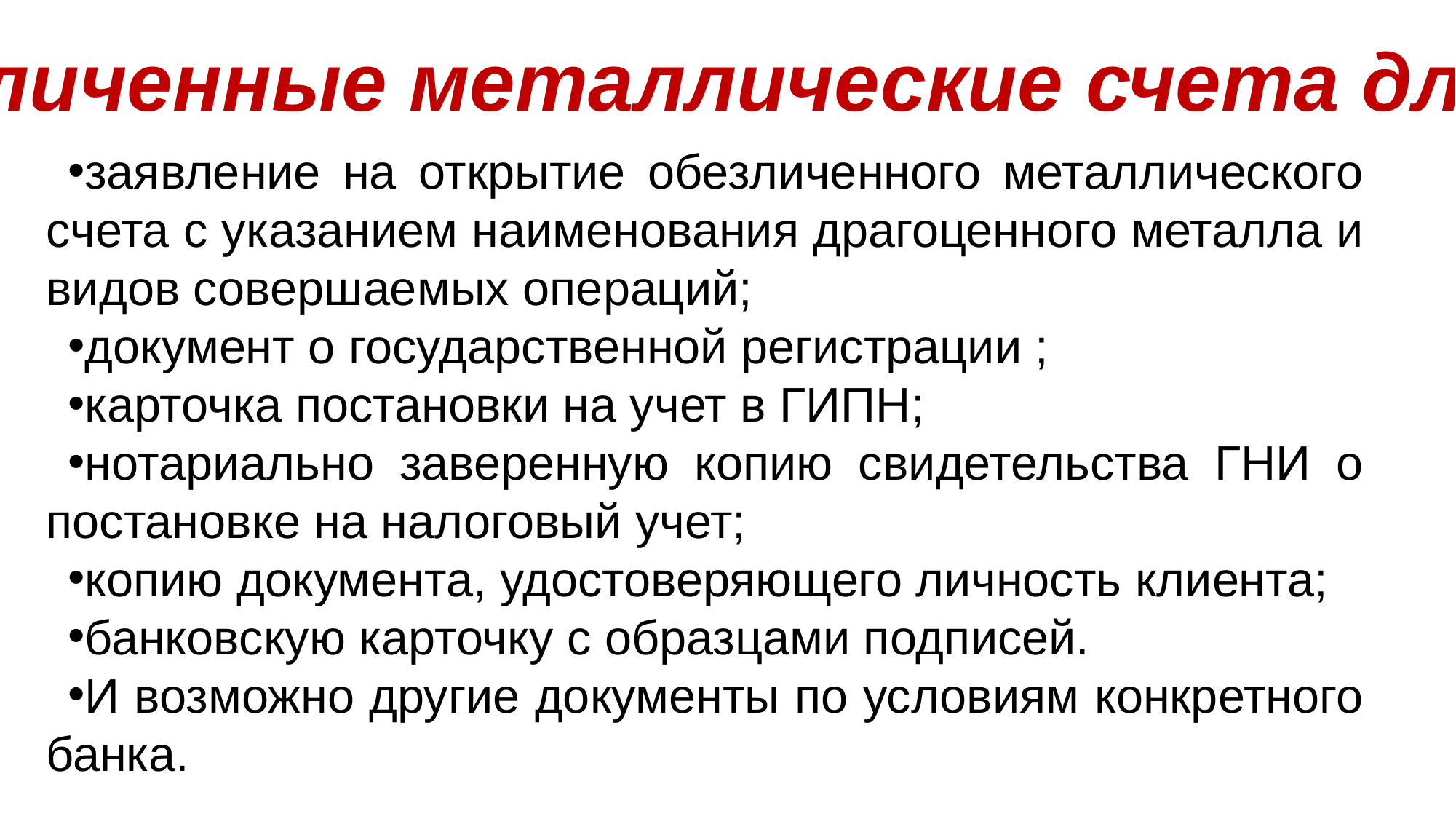

Обезличенные металлические счета для ЮЛ
заявление на открытие обезличенного металлического счета с указанием наименования драгоценного металла и видов совершаемых операций;
документ о государственной регистрации ;
карточка постановки на учет в ГИПН;
нотариально заверенную копию свидетельства ГНИ о постановке на налоговый учет;
копию документа, удостоверяющего личность клиента;
банковскую карточку с образцами подписей.
И возможно другие документы по условиям конкретного банка.